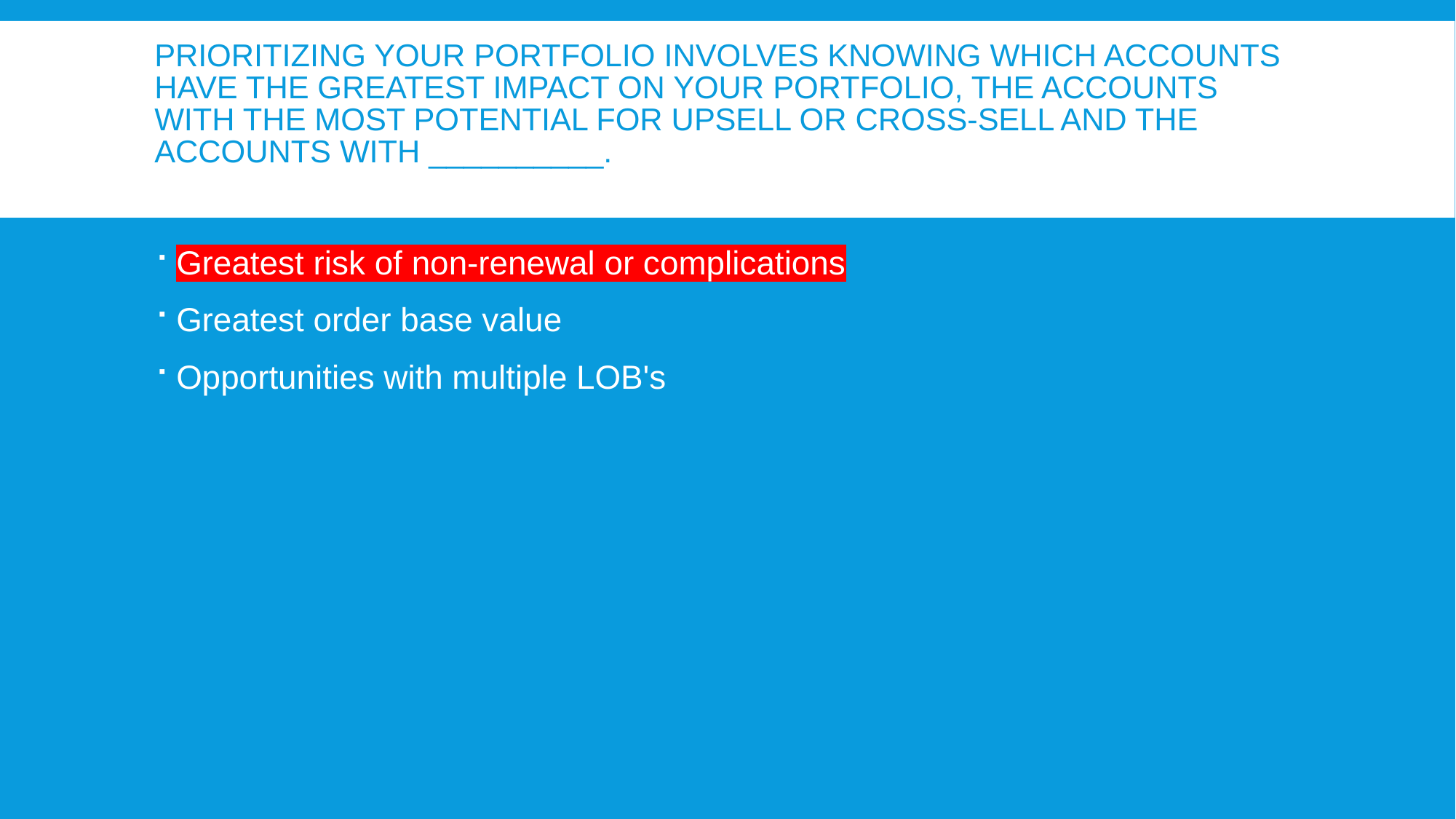

# Prioritizing your portfolio involves knowing which accounts have the greatest impact on your portfolio, the accounts with the most potential for upsell or cross-sell and the accounts with __________.
Greatest risk of non-renewal or complications
Greatest order base value
Opportunities with multiple LOB's